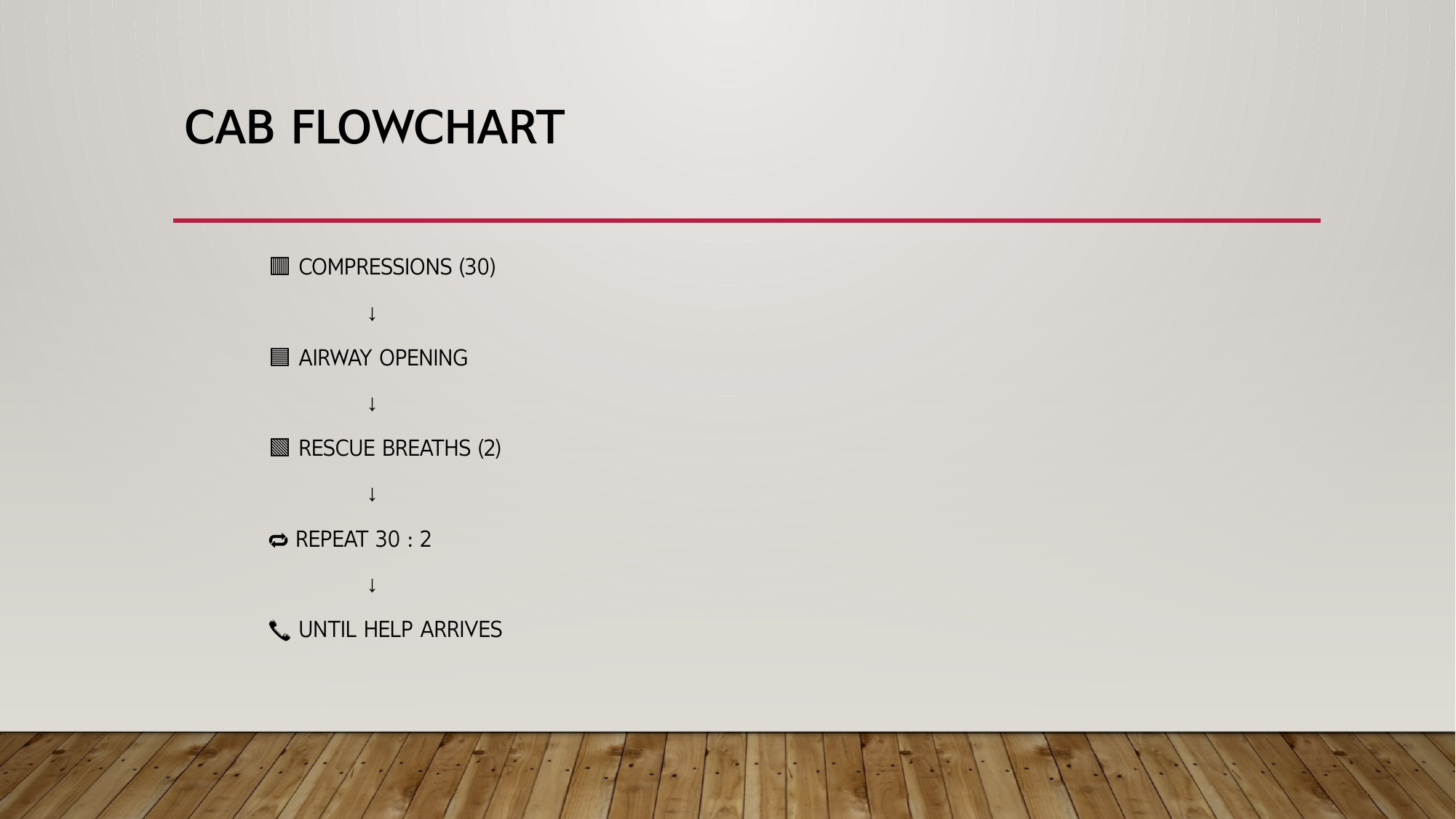

# CAB FLOWCHART
	🟥 COMPRESSIONS (30)
   	     	  ↓
       	🟦 AIRWAY OPENING
               	  ↓
        	🟩 RESCUE BREATHS (2)
               	  ↓
        	🔁 REPEAT 30 : 2
               	  ↓
         	📞 UNTIL HELP ARRIVES